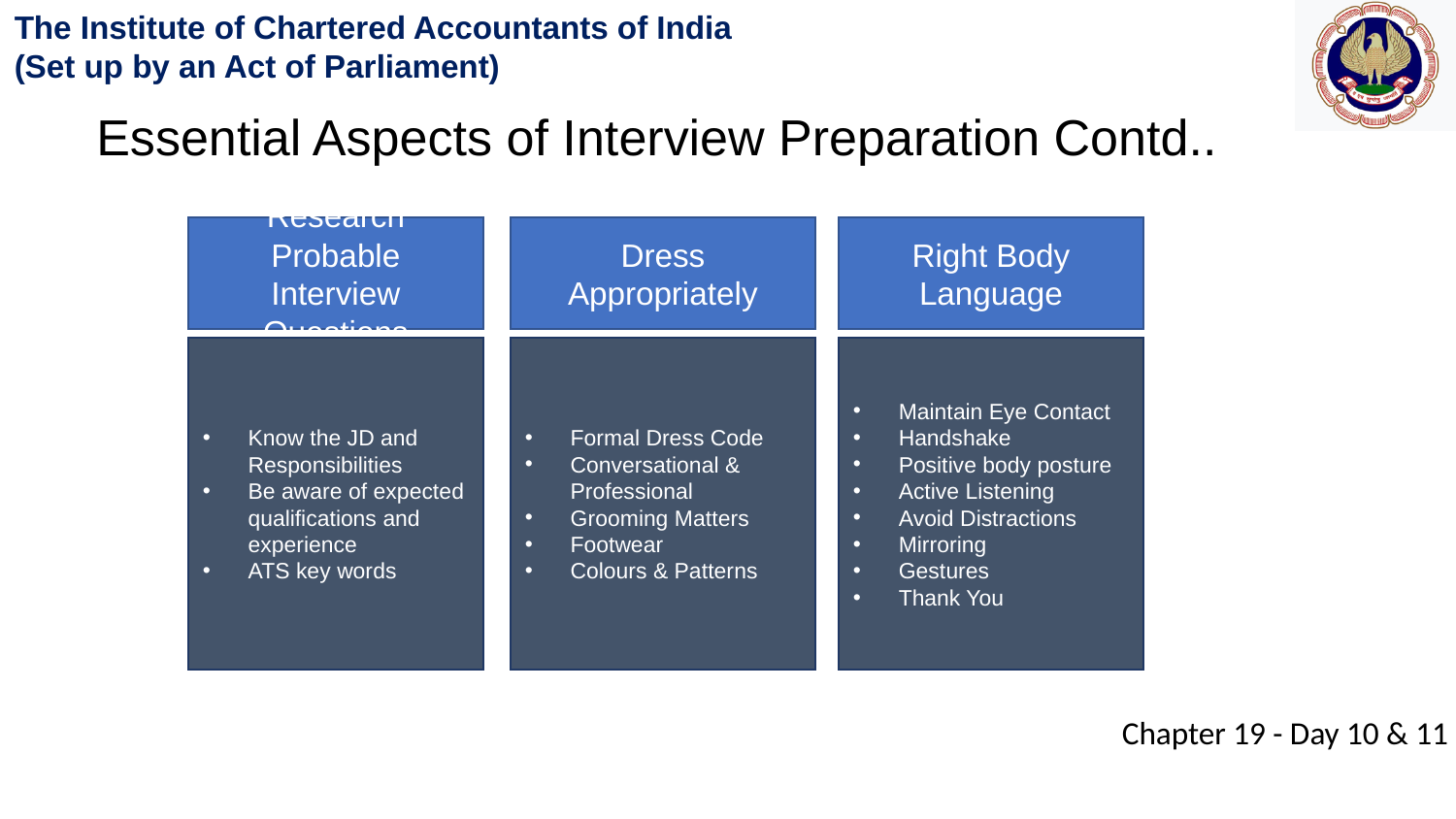

Essential Aspects of Interview Preparation Contd..

Research Probable Interview Questions
Dress Appropriately
Right Body Language
Know the JD and Responsibilities
Be aware of expected qualifications and experience
ATS key words
Formal Dress Code
Conversational & Professional
Grooming Matters
Footwear
Colours & Patterns
Maintain Eye Contact
Handshake
Positive body posture
Active Listening
Avoid Distractions
Mirroring
Gestures
Thank You